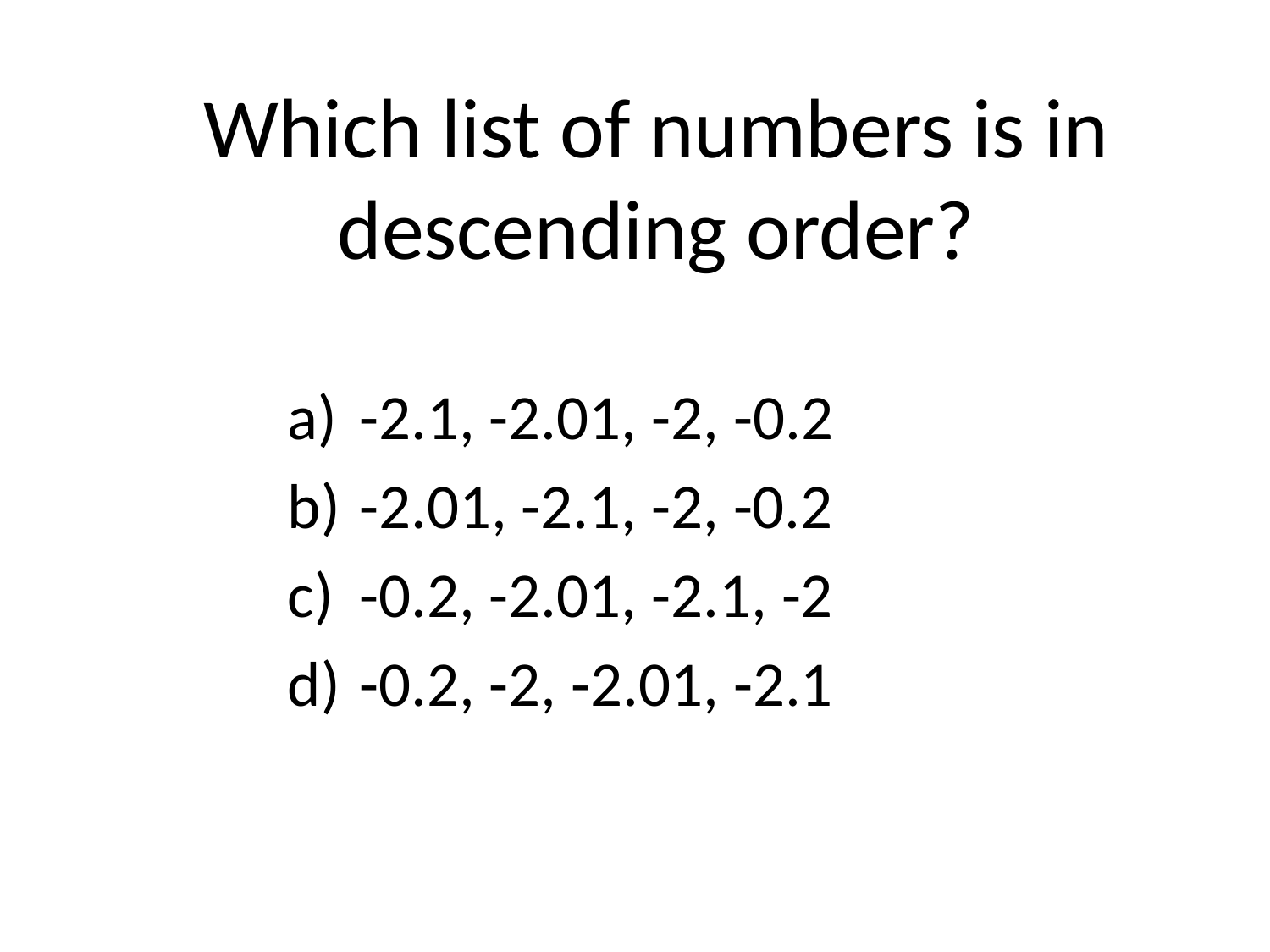

# Which list of numbers is in descending order?
-2.1, -2.01, -2, -0.2
-2.01, -2.1, -2, -0.2
-0.2, -2.01, -2.1, -2
-0.2, -2, -2.01, -2.1